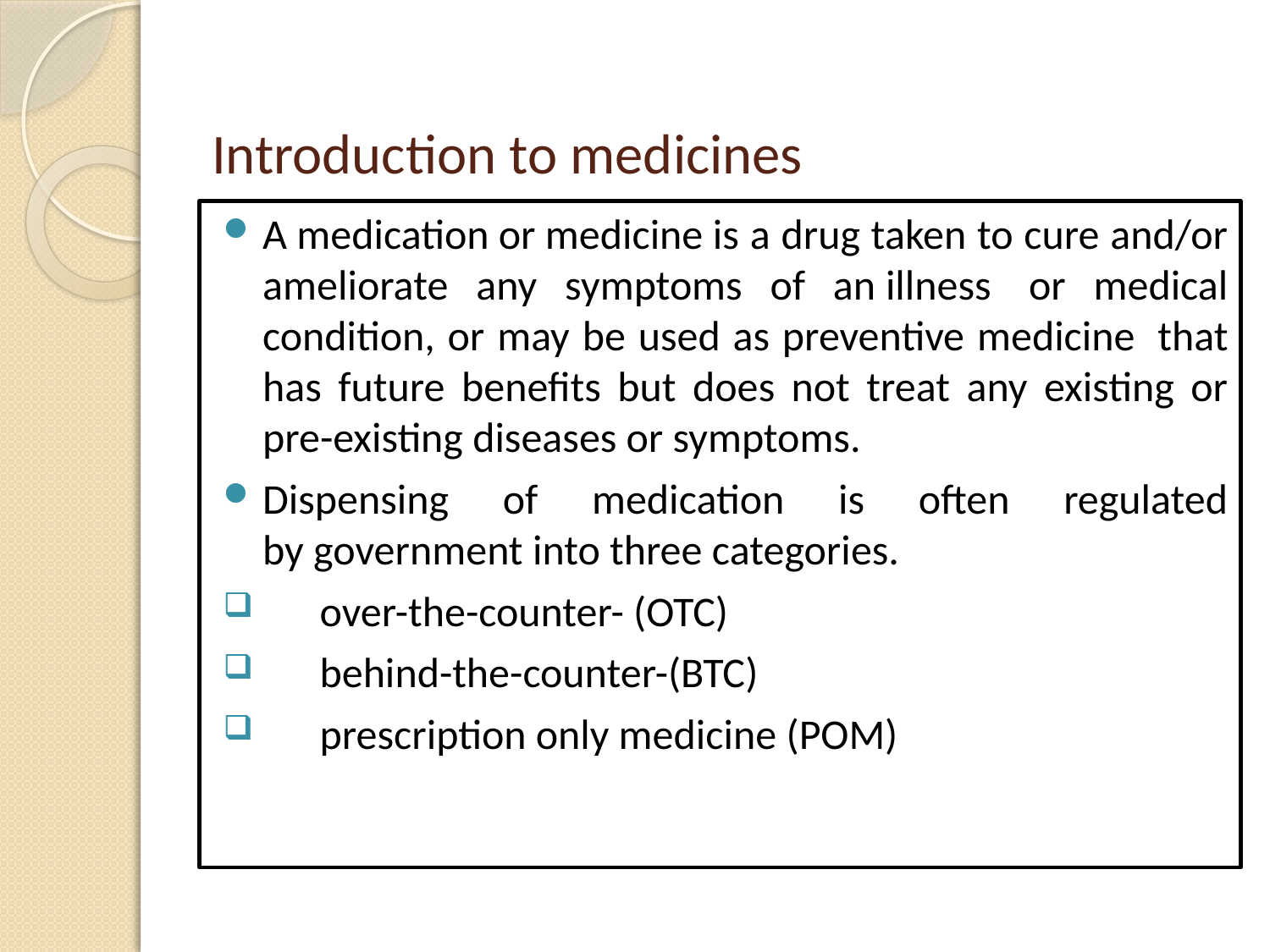

# Introduction to medicines
A medication or medicine is a drug taken to cure and/or ameliorate any symptoms of an illness  or medical condition, or may be used as preventive medicine  that has future benefits but does not treat any existing or pre-existing diseases or symptoms.
Dispensing of medication is often regulated by government into three categories.
      over-the-counter- (OTC)
      behind-the-counter-(BTC)
      prescription only medicine (POM)